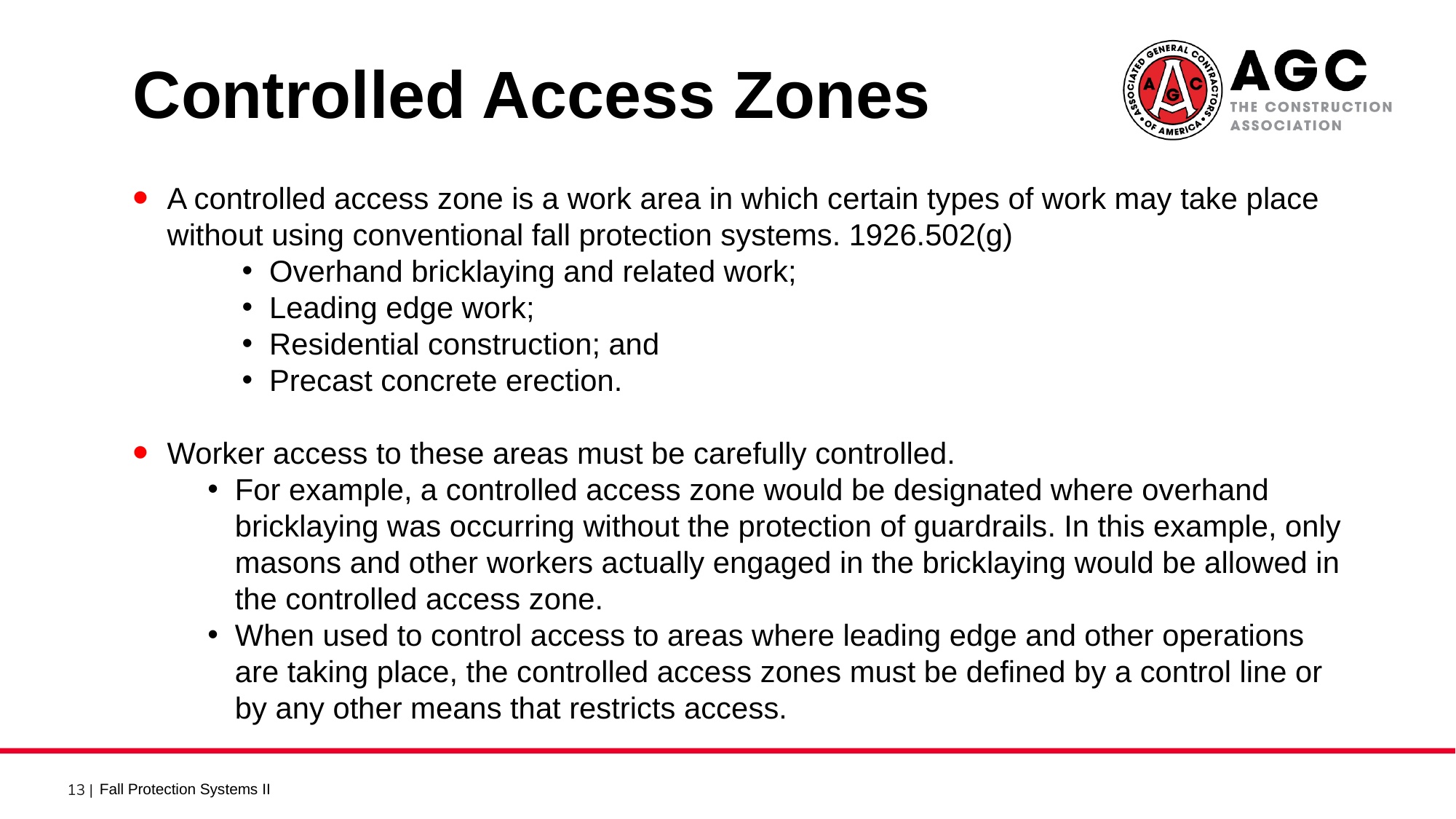

Controlled Access Zones 1
A controlled access zone is a work area in which certain types of work may take place without using conventional fall protection systems. 1926.502(g)
Overhand bricklaying and related work;
Leading edge work;
Residential construction; and
Precast concrete erection.

Worker access to these areas must be carefully controlled.
For example, a controlled access zone would be designated where overhand bricklaying was occurring without the protection of guardrails. In this example, only masons and other workers actually engaged in the bricklaying would be allowed in the controlled access zone.
When used to control access to areas where leading edge and other operations are taking place, the controlled access zones must be defined by a control line or by any other means that restricts access.
Fall Protection Systems II